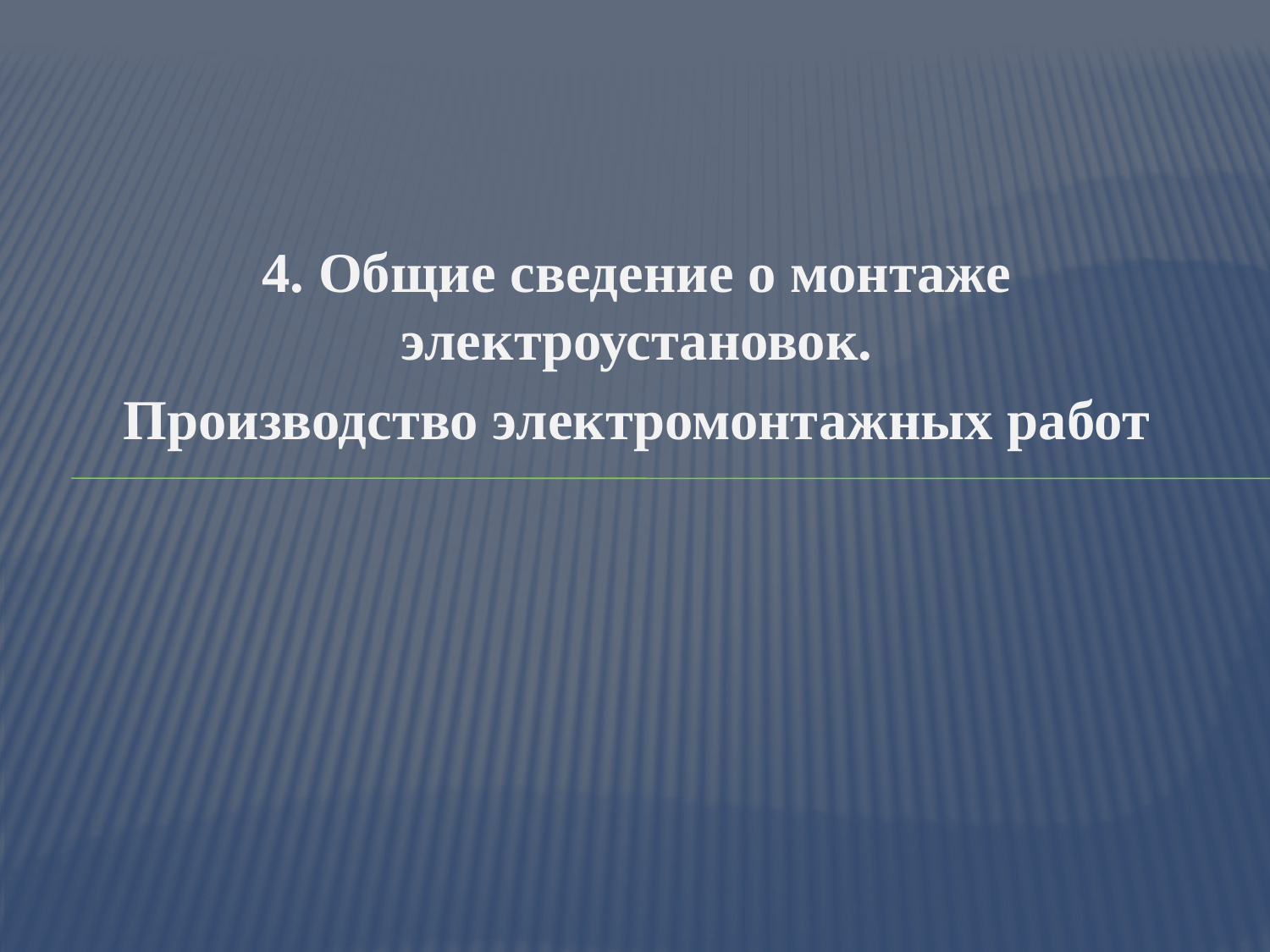

4. Общие сведение о монтаже электроустановок.
Производство электромонтажных работ